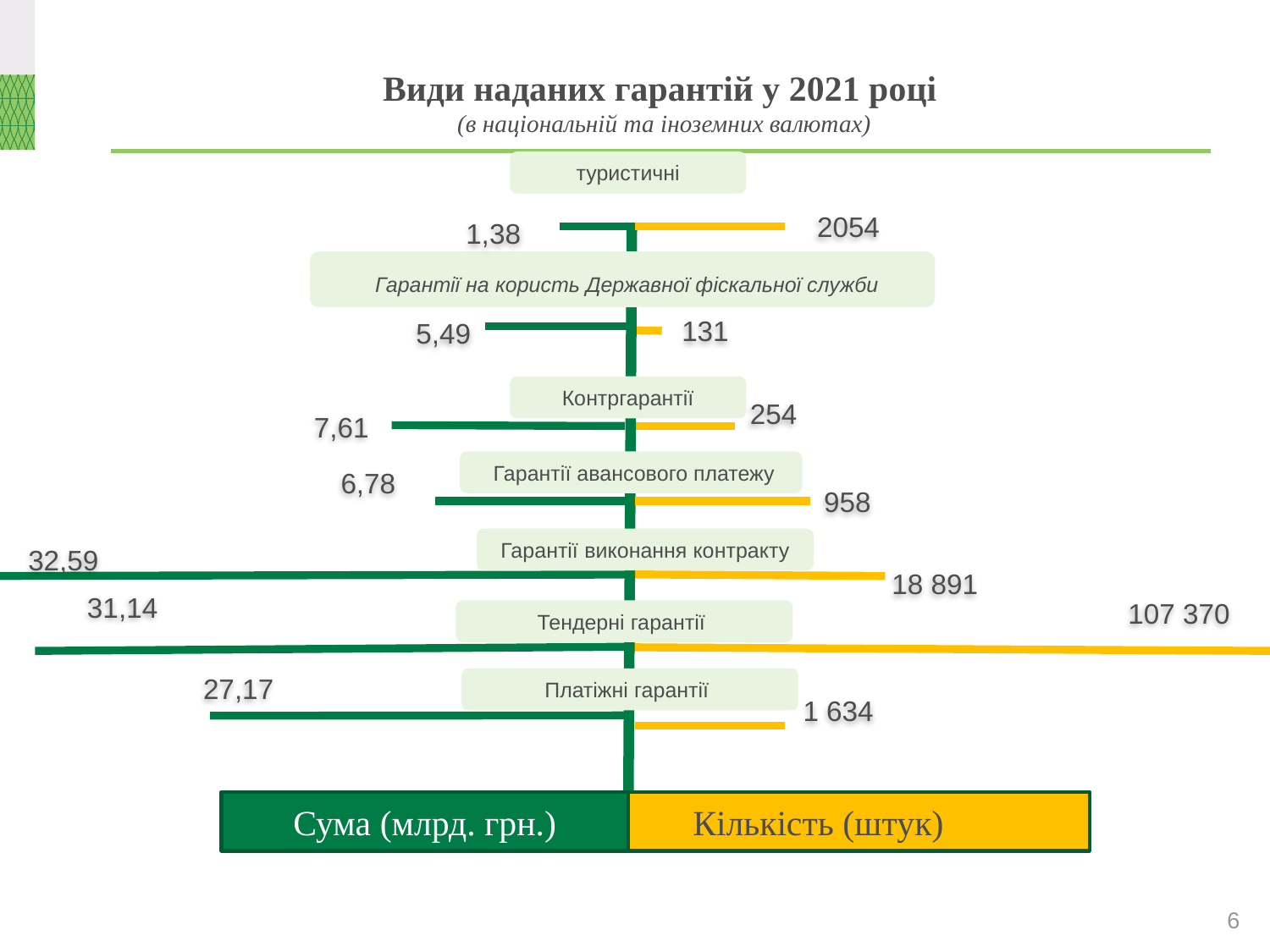

# Види наданих гарантій у 2021 році (в національній та іноземних валютах)
туристичні
1,38
2054
 Гарантії на користь Державної фіскальної служби
5,49
131
Контргарантії
254
7,61
6,78
 Гарантії авансового платежу
958
32,59
Гарантії виконання контракту
18 891
31,14
107 370
Тендерні гарантії
27,17
Платіжні гарантії
1 634
Сума (млрд. грн.)

Кількість (штук)
6